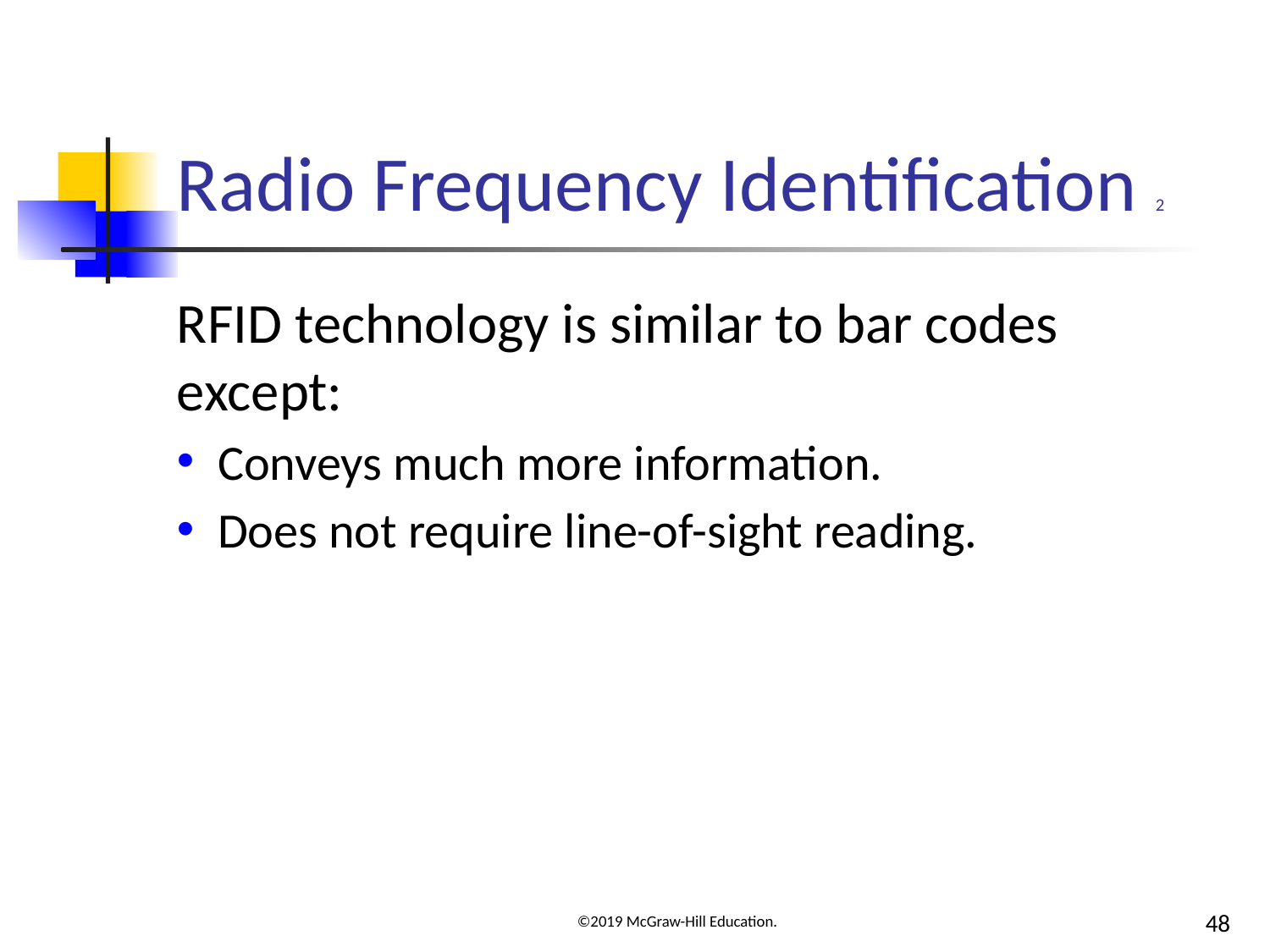

# Radio Frequency Identification 2
RFID technology is similar to bar codes except:
Conveys much more information.
Does not require line-of-sight reading.